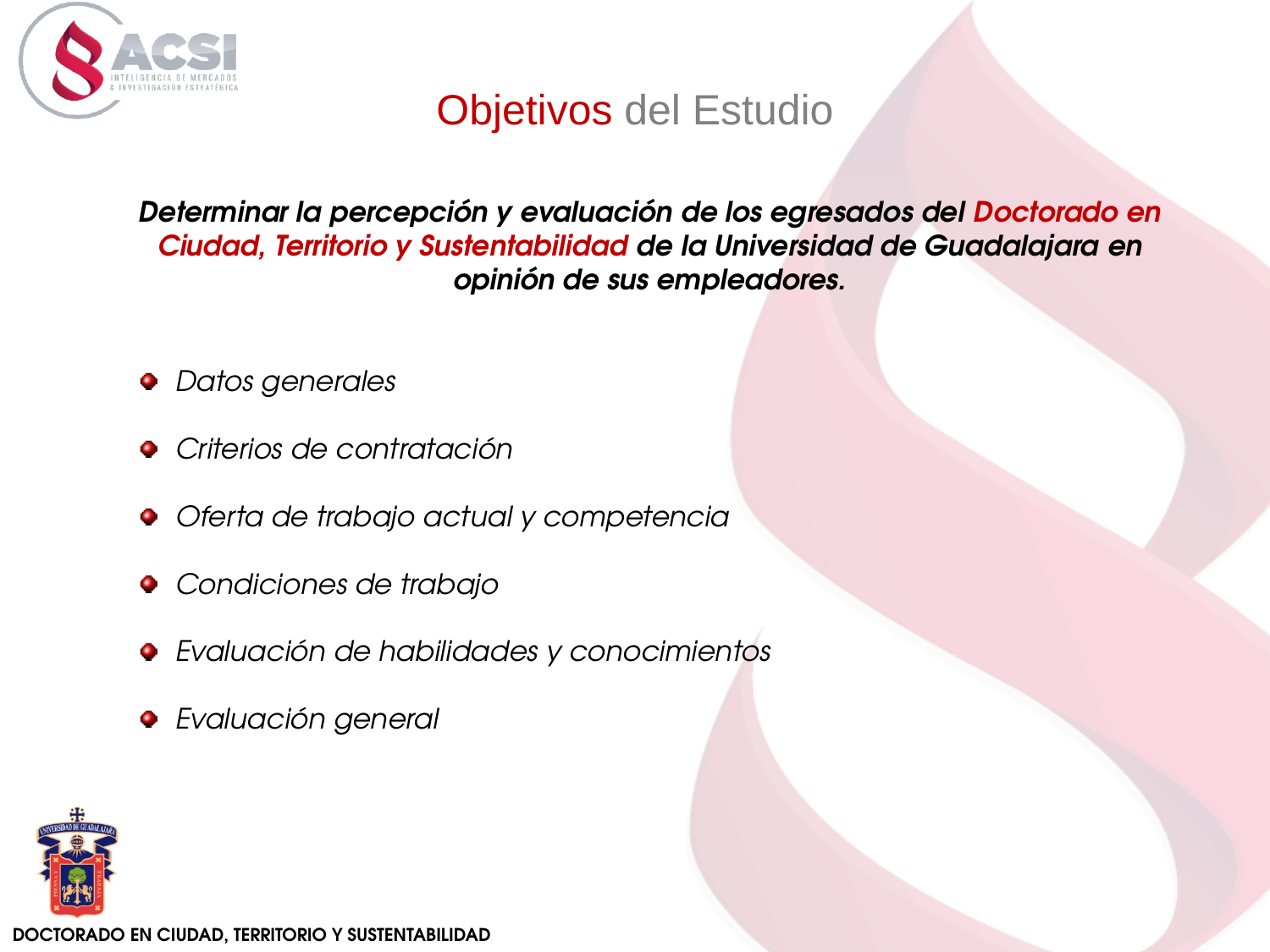

Objetivos del Estudio
Determinar la percepción y evaluación de los egresados del Doctorado en Ciudad, Territorio y Sustentabilidad de la Universidad de Guadalajara en opinión de sus empleadores.

 Datos generales

 Criterios de contratación

 Oferta de trabajo actual y competencia

 Condiciones de trabajo

 Evaluación de habilidades y conocimientos

 Evaluación general